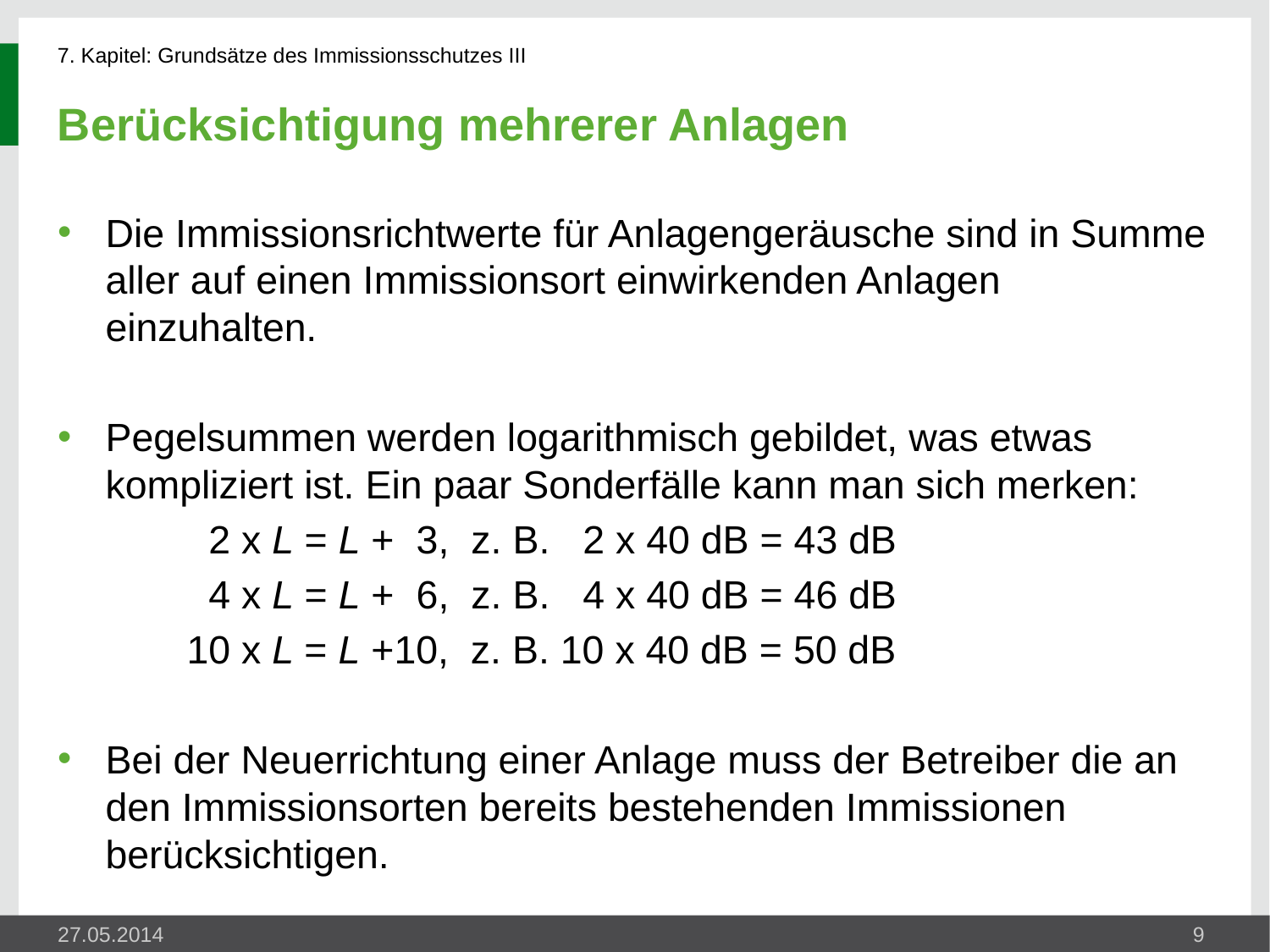

# Berücksichtigung mehrerer Anlagen
Die Immissionsrichtwerte für Anlagengeräusche sind in Summe aller auf einen Immissionsort einwirkenden Anlagen einzuhalten.

Pegelsummen werden logarithmisch gebildet, was etwas kompliziert ist. Ein paar Sonderfälle kann man sich merken:
	   2 x L = L +  3,  z. B.   2 x 40 dB = 43 dB
	   4 x L = L +  6,  z. B.   4 x 40 dB = 46 dB
	 10 x L = L +10,  z. B. 10 x 40 dB = 50 dB

Bei der Neuerrichtung einer Anlage muss der Betreiber die an den Immissionsorten bereits bestehenden Immissionen berücksichtigen.

27.05.2014
9